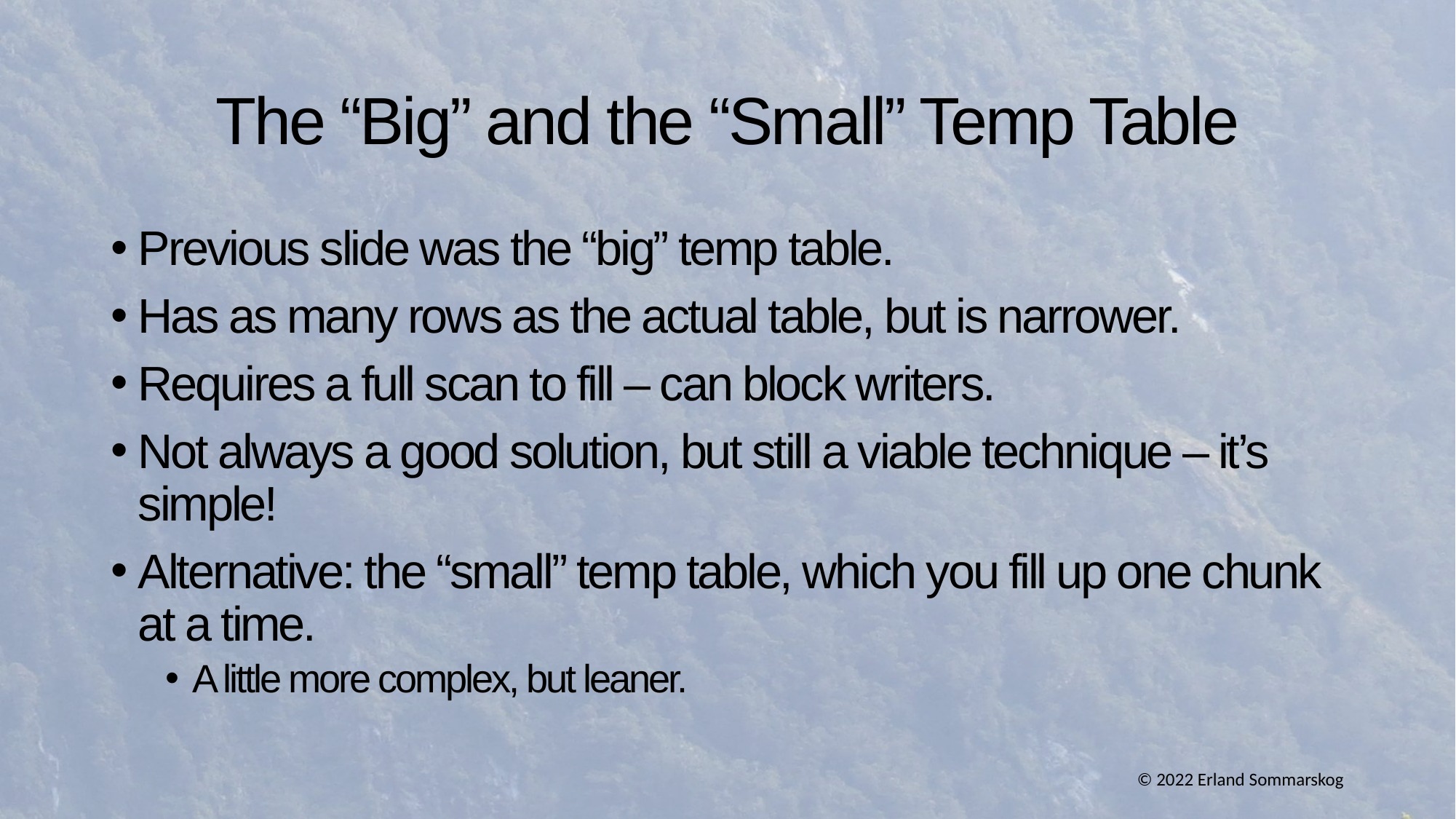

# The “Big” and the “Small” Temp Table
Previous slide was the “big” temp table.
Has as many rows as the actual table, but is narrower.
Requires a full scan to fill – can block writers.
Not always a good solution, but still a viable technique – it’s simple!
Alternative: the “small” temp table, which you fill up one chunk at a time.
A little more complex, but leaner.
© 2022 Erland Sommarskog